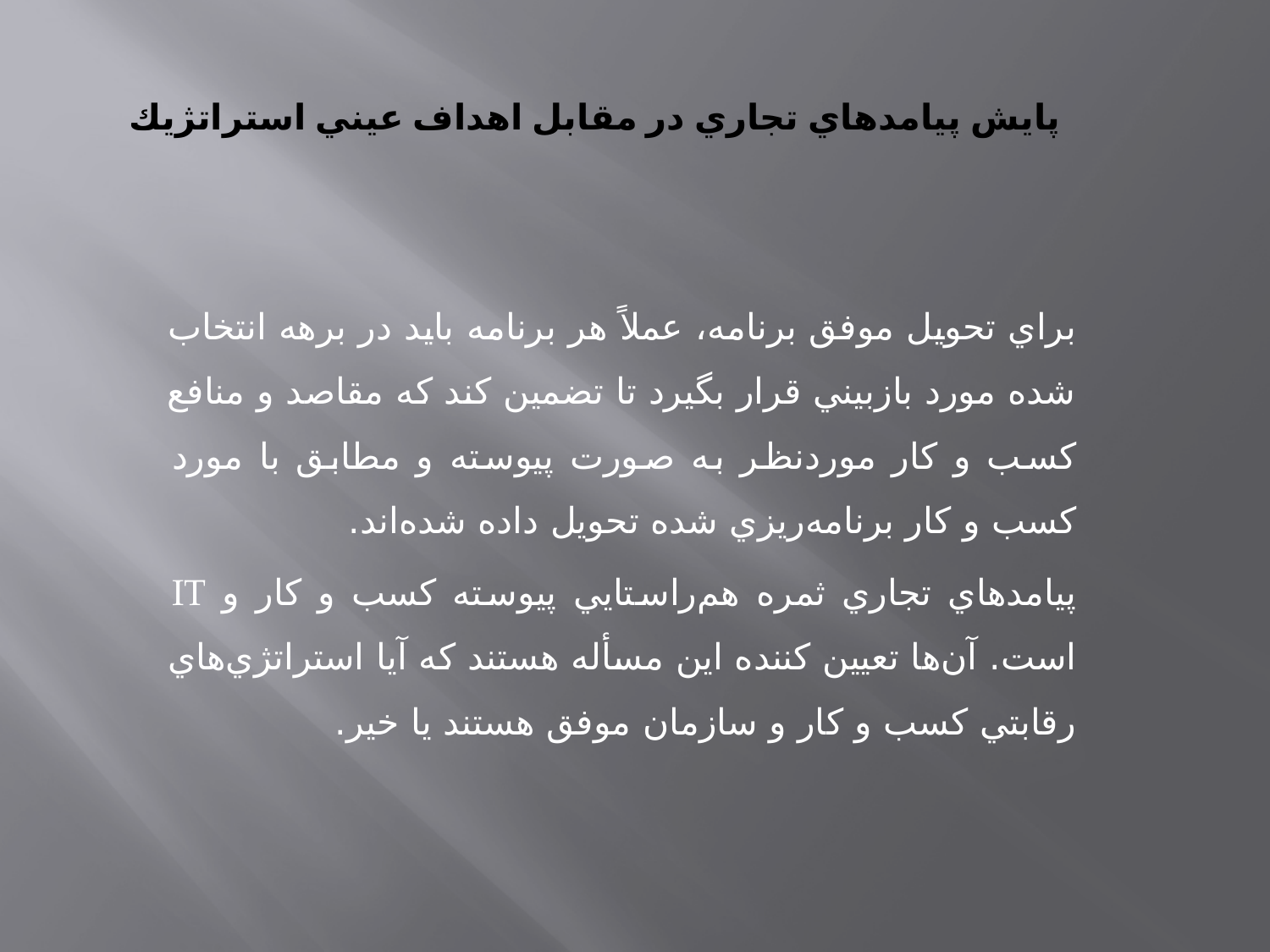

# پايش پيامدهاي تجاري در مقابل اهداف عيني استراتژيك
براي تحويل موفق برنامه، عملاً هر برنامه بايد در برهه انتخاب شده مورد بازبيني قرار بگيرد تا تضمين كند كه مقاصد و منافع كسب و كار موردنظر به صورت پيوسته و مطابق با مورد كسب و كار برنامه‌ريزي شده تحويل داده شده‌اند.
پيامدهاي تجاري ثمره هم‌راستايي پيوسته كسب و كار و IT است. آن‌ها تعيين كننده اين مسأله هستند كه آيا استراتژي‌هاي رقابتي كسب و كار و سازمان موفق هستند يا خير.